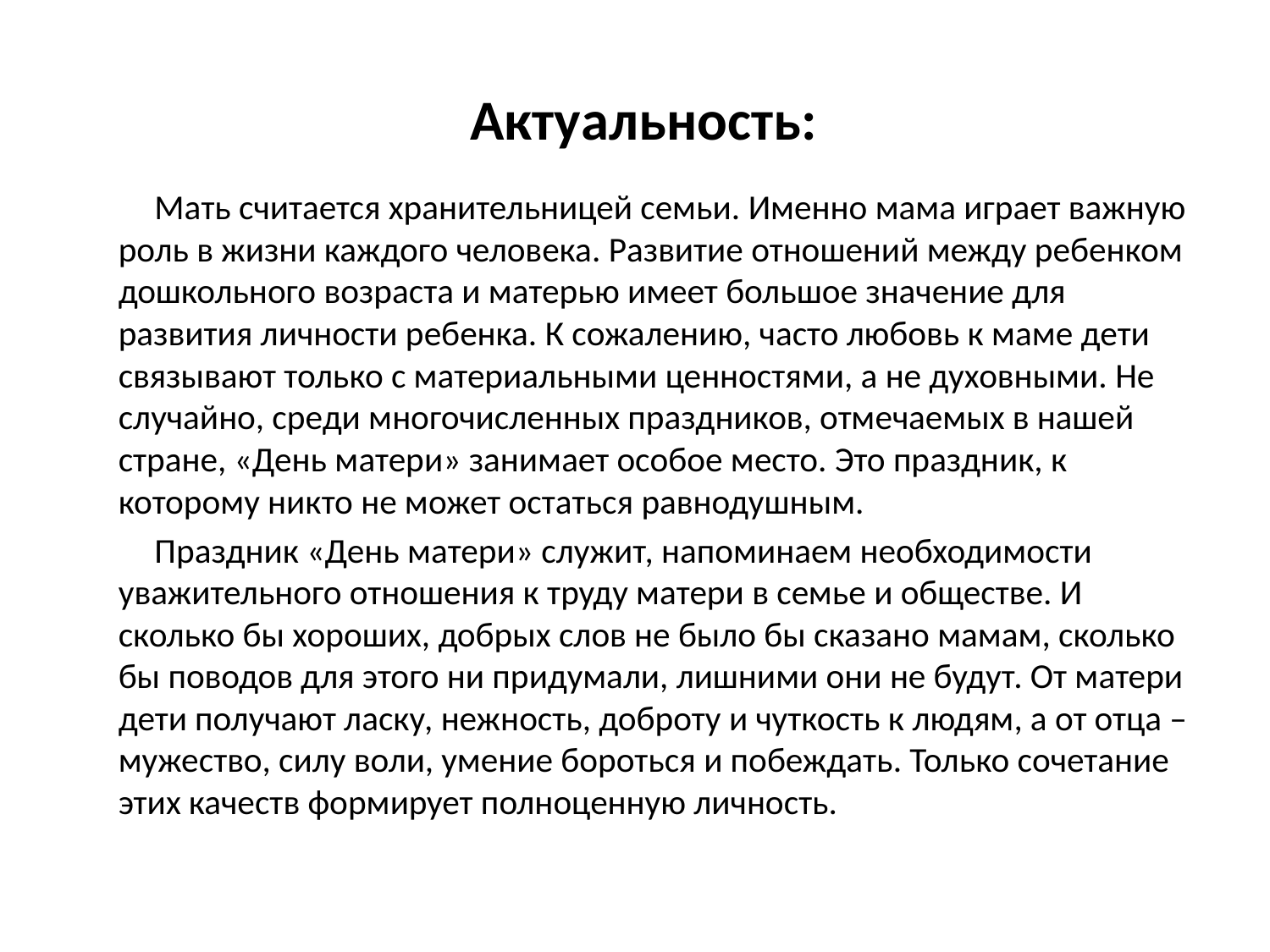

# Актуальность:
          Мать считается хранительницей семьи. Именно мама играет важную роль в жизни каждого человека. Развитие отношений между ребенком дошкольного возраста и матерью имеет большое значение для развития личности ребенка. К сожалению, часто любовь к маме дети связывают только с материальными ценностями, а не духовными. Не случайно, среди многочисленных праздников, отмечаемых в нашей стране, «День матери» занимает особое место. Это праздник, к которому никто не может остаться равнодушным.
          Праздник «День матери» служит, напоминаем необходимости уважительного отношения к труду матери в семье и обществе. И сколько бы хороших, добрых слов не было бы сказано мамам, сколько бы поводов для этого ни придумали, лишними они не будут. От матери дети получают ласку, нежность, доброту и чуткость к людям, а от отца – мужество, силу воли, умение бороться и побеждать. Только сочетание этих качеств формирует полноценную личность.